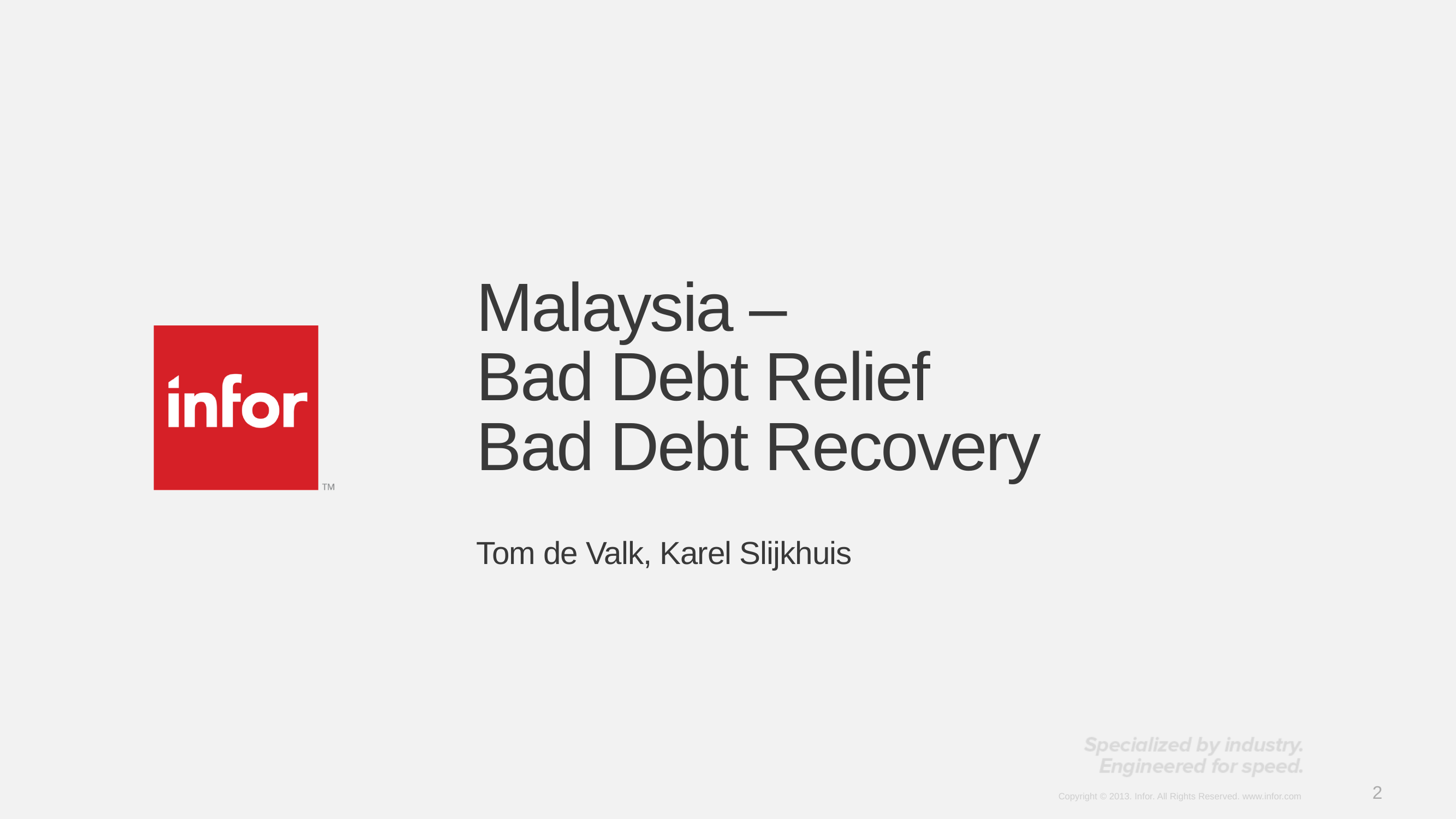

# Malaysia – Bad Debt Relief Bad Debt Recovery
Tom de Valk, Karel Slijkhuis